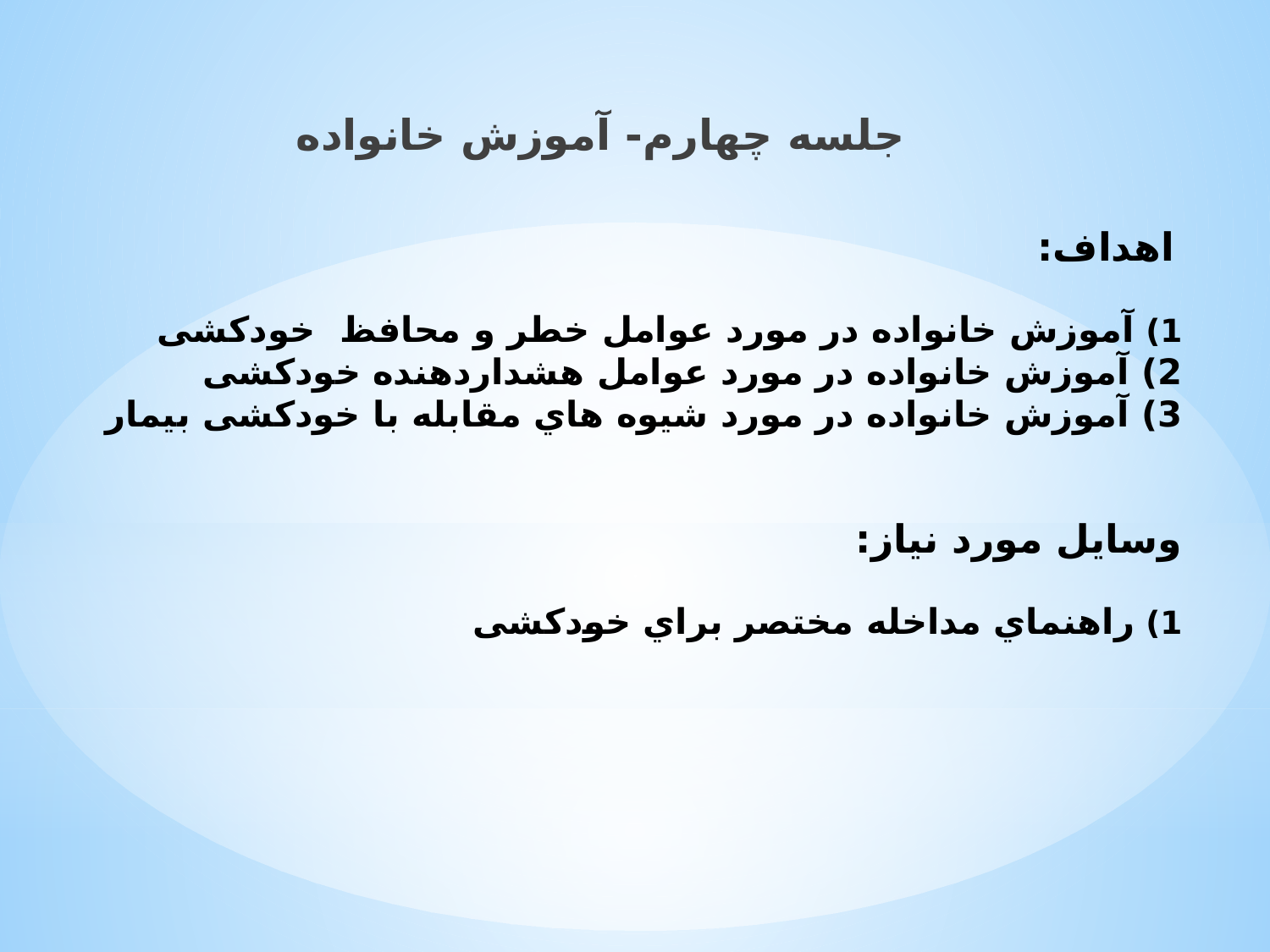

ﺟﻠﺴﻪ ﭼﻬﺎرم- آﻣﻮزش ﺧﺎﻧﻮاده

# اﻫﺪاف: 1) آﻣﻮزش ﺧﺎﻧﻮاده در ﻣﻮرد ﻋﻮاﻣﻞ ﺧﻄﺮ و ﻣﺤﺎﻓﻆ  خودکشی 2) آﻣﻮزش ﺧﺎﻧﻮاده در ﻣﻮرد ﻋﻮاﻣﻞ ﻫﺸﺪاردﻫﻨﺪه ﺧﻮدﮐﺸﯽ 3) آﻣﻮزش ﺧﺎﻧﻮاده در ﻣﻮرد ﺷﯿﻮه ﻫﺎي ﻣﻘﺎﺑﻠﻪ ﺑﺎ ﺧﻮدﮐﺸﯽ ﺑﯿﻤﺎر     وﺳﺎﯾﻞ ﻣﻮرد ﻧﯿﺎز: 1) راﻫﻨﻤﺎي ﻣﺪاﺧﻠﻪ ﻣﺨﺘﺼﺮ ﺑﺮاي ﺧﻮدﮐﺸﯽ